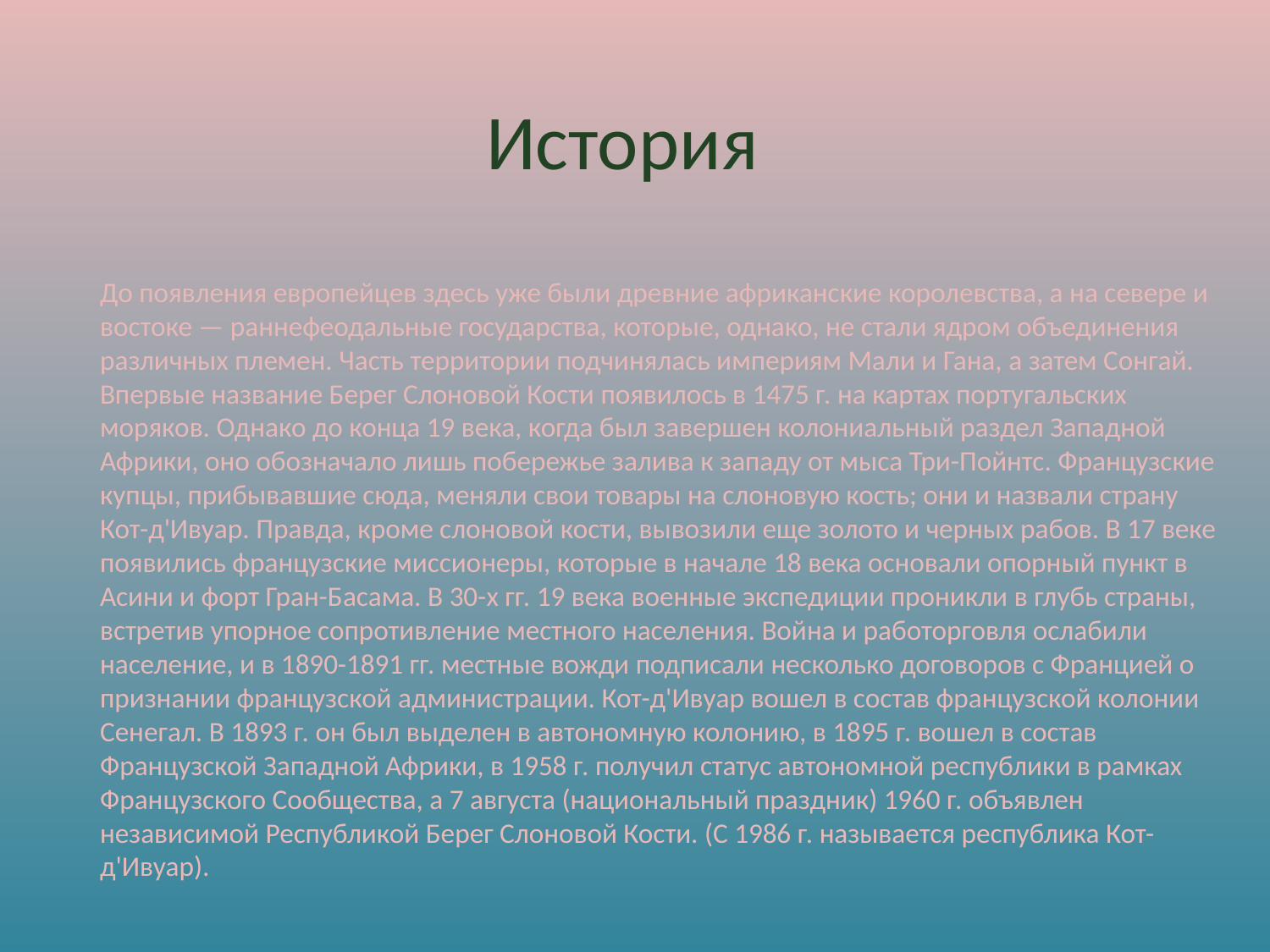

# История
	До появления европейцев здесь уже были древние африканские королевства, а на севере и востоке — раннефеодальные государства, которые, однако, не стали ядром объединения различных племен. Часть территории подчинялась империям Мали и Гана, а затем Сонгай. Впервые название Берег Слоновой Кости появилось в 1475 г. на картах португальских моряков. Однако до конца 19 века, когда был завершен колониальный раздел Западной Африки, оно обозначало лишь побережье залива к западу от мыса Три-Пойнтс. Французские купцы, прибывавшие сюда, меняли свои товары на слоновую кость; они и назвали страну Кот-д'Ивуар. Правда, кроме слоновой кости, вывозили еще золото и черных рабов. В 17 веке появились французские миссионеры, которые в начале 18 века основали опорный пункт в Асини и форт Гран-Басама. В 30-х гг. 19 века военные экспедиции проникли в глубь страны, встретив упорное сопротивление местного населения. Война и работорговля ослабили население, и в 1890-1891 гг. местные вожди подписали несколько договоров с Францией о признании французской администрации. Кот-д'Ивуар вошел в состав французской колонии Сенегал. В 1893 г. он был выделен в автономную колонию, в 1895 г. вошел в состав Французской Западной Африки, в 1958 г. получил статус автономной республики в рамках Французского Сообщества, а 7 августа (национальный праздник) 1960 г. объявлен независимой Республикой Берег Слоновой Кости. (С 1986 г. называется республика Кот-д'Ивуар).